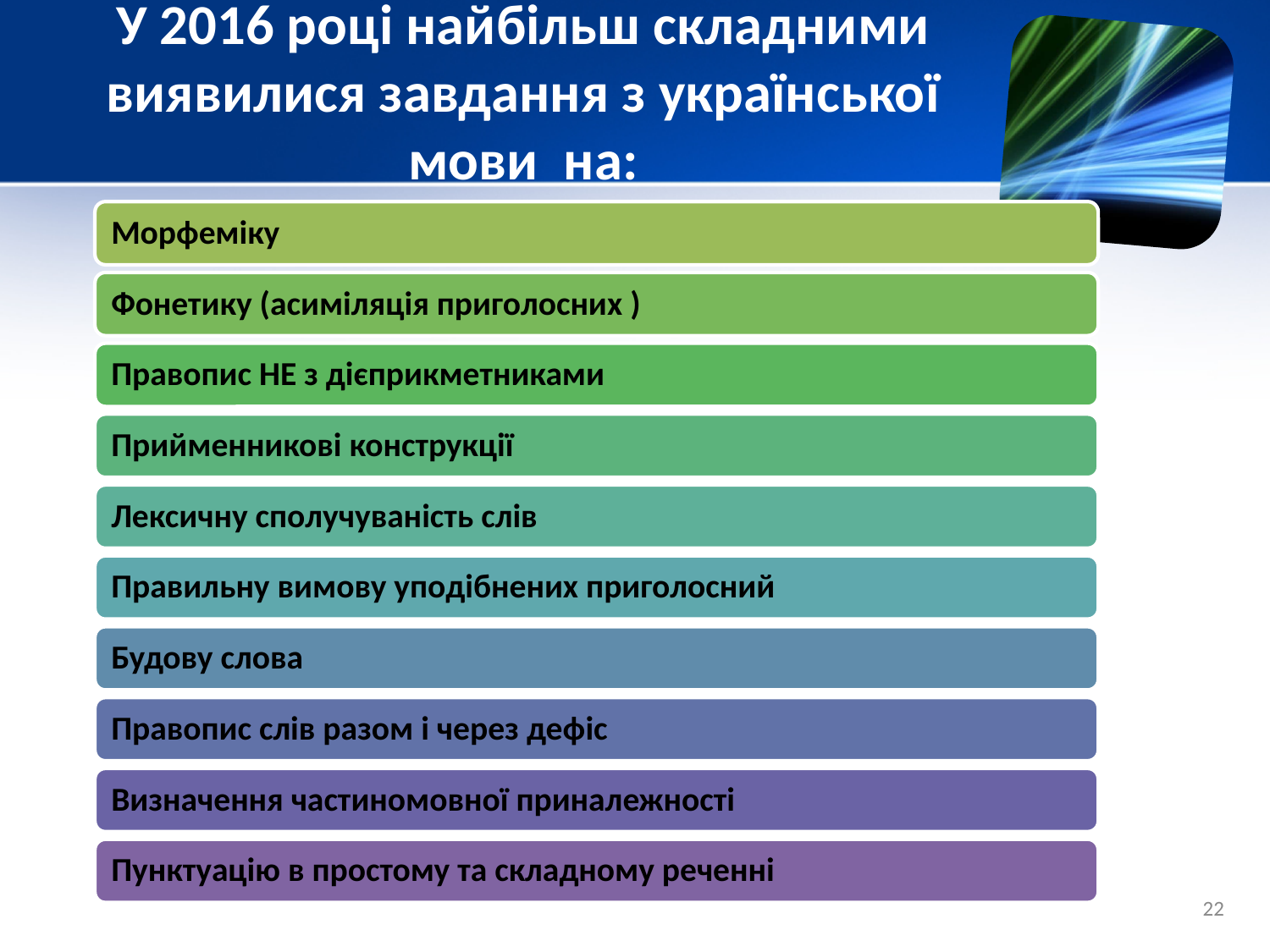

# У 2016 році найбільш складними виявилися завдання з української мови  на:
Морфеміку
Фонетику (асиміляція приголосних )
Правопис НЕ з дієприкметниками
Прийменникові конструкції
Лексичну сполучуваність слів
Правильну вимову уподібнених приголосний
Будову слова
Правопис слів разом і через дефіс
Визначення частиномовної приналежності
Пунктуацію в простому та складному реченні
22